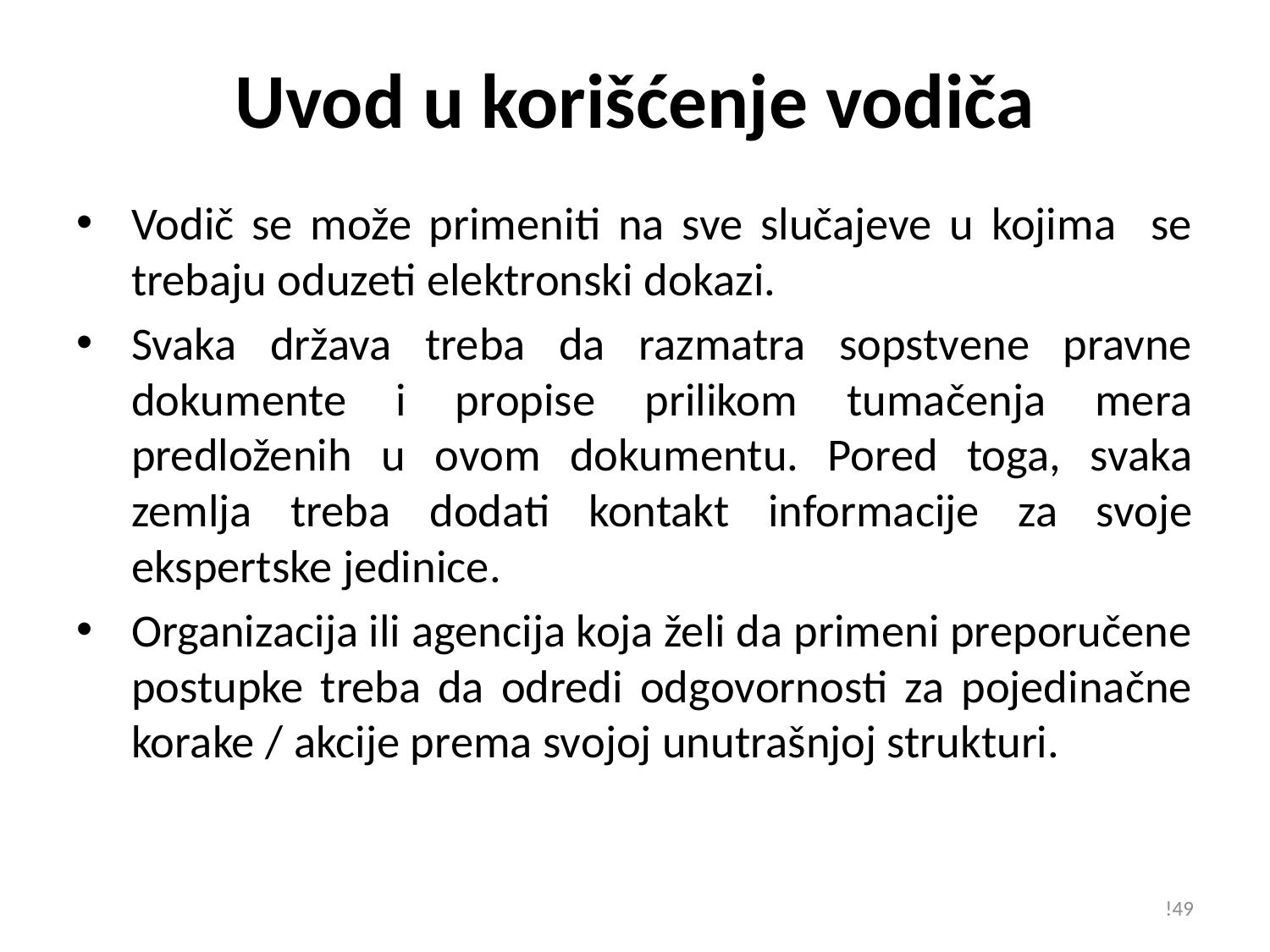

# Uvod u korišćenje vodiča
Vodič se može primeniti na sve slučajeve u kojima  se trebaju oduzeti elektronski dokazi.
Svaka država treba da razmatra sopstvene pravne dokumente i propise prilikom tumačenja mera predloženih u ovom dokumentu. Pored toga, svaka zemlja treba dodati kontakt informacije za svoje ekspertske jedinice.
Organizacija ili agencija koja želi da primeni preporučene postupke treba da odredi odgovornosti za pojedinačne korake / akcije prema svojoj unutrašnjoj strukturi.
!49